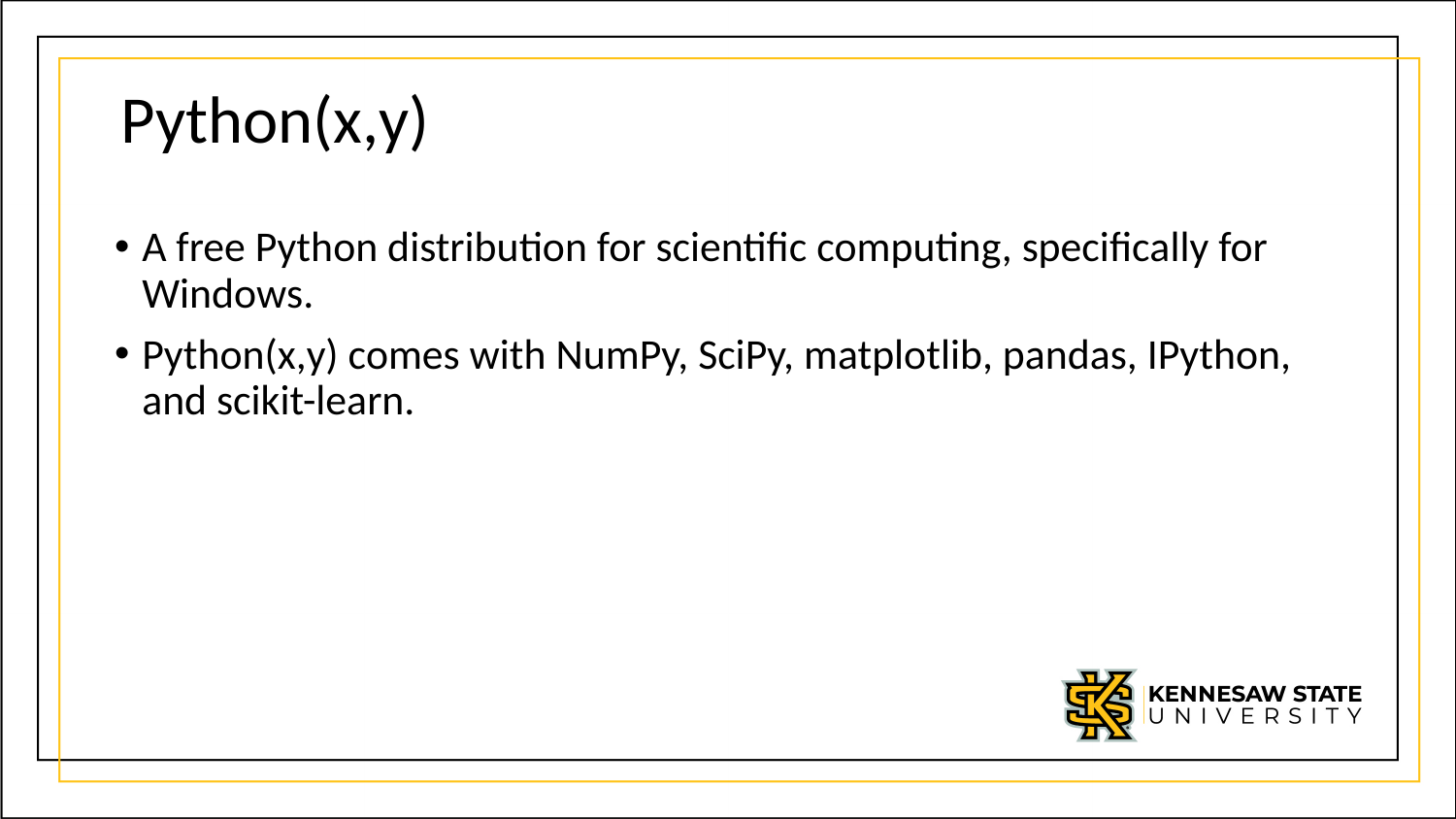

# Python(x,y)
A free Python distribution for scientific computing, specifically for Windows.
Python(x,y) comes with NumPy, SciPy, matplotlib, pandas, IPython, and scikit-learn.